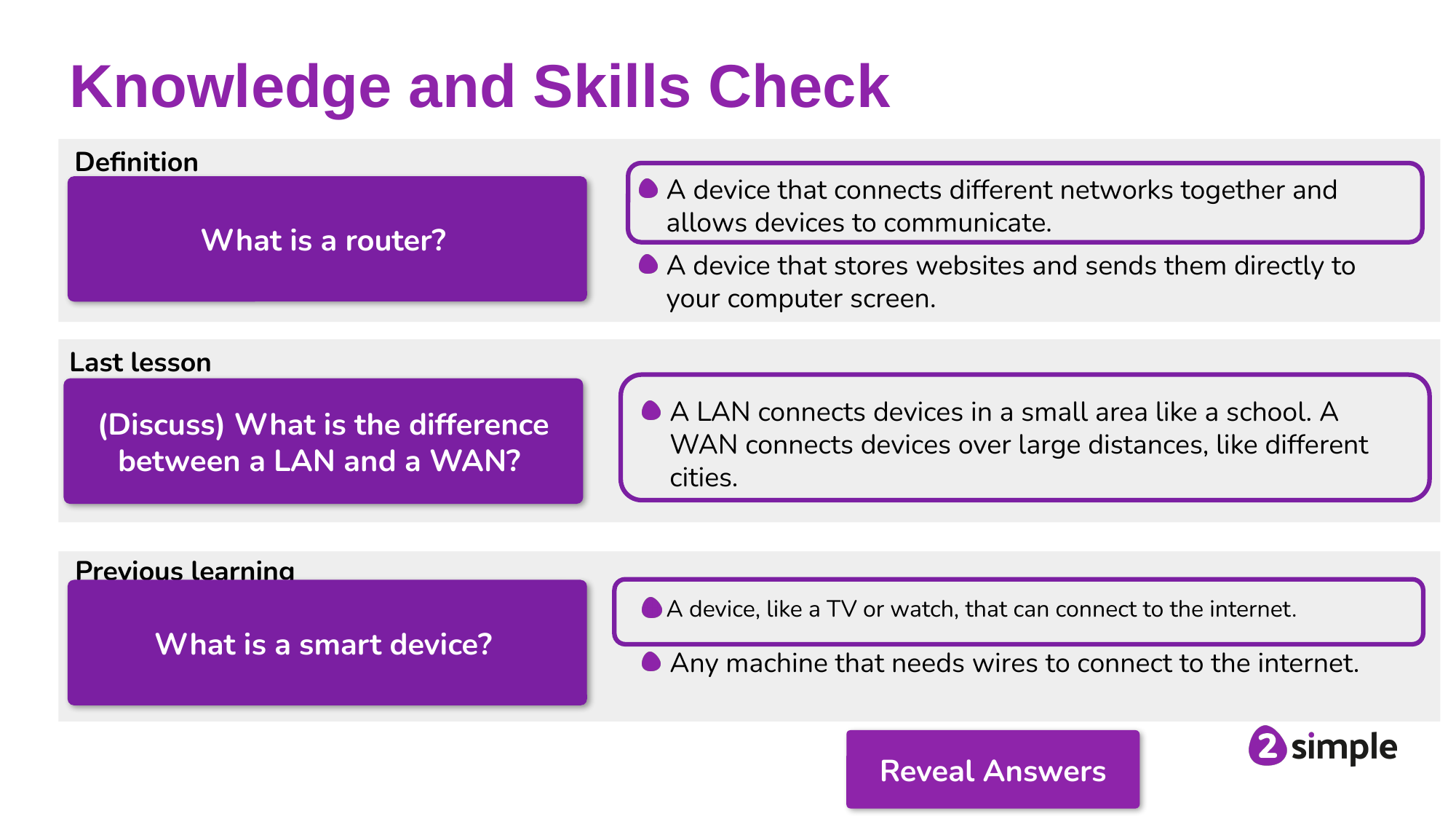

# Knowledge and Skills Check

Definition

A device that connects different networks together and allows devices to communicate.
What is a router?
A device that stores websites and sends them directly to your computer screen.
Last lesson

(Discuss) What is the difference between a LAN and a WAN?
A LAN connects devices in a small area like a school. A WAN connects devices over large distances, like different cities.
Previous learning

What is a smart device?
A device, like a TV or watch, that can connect to the internet.​
Any machine that needs wires to connect to the internet.
Reveal Answers